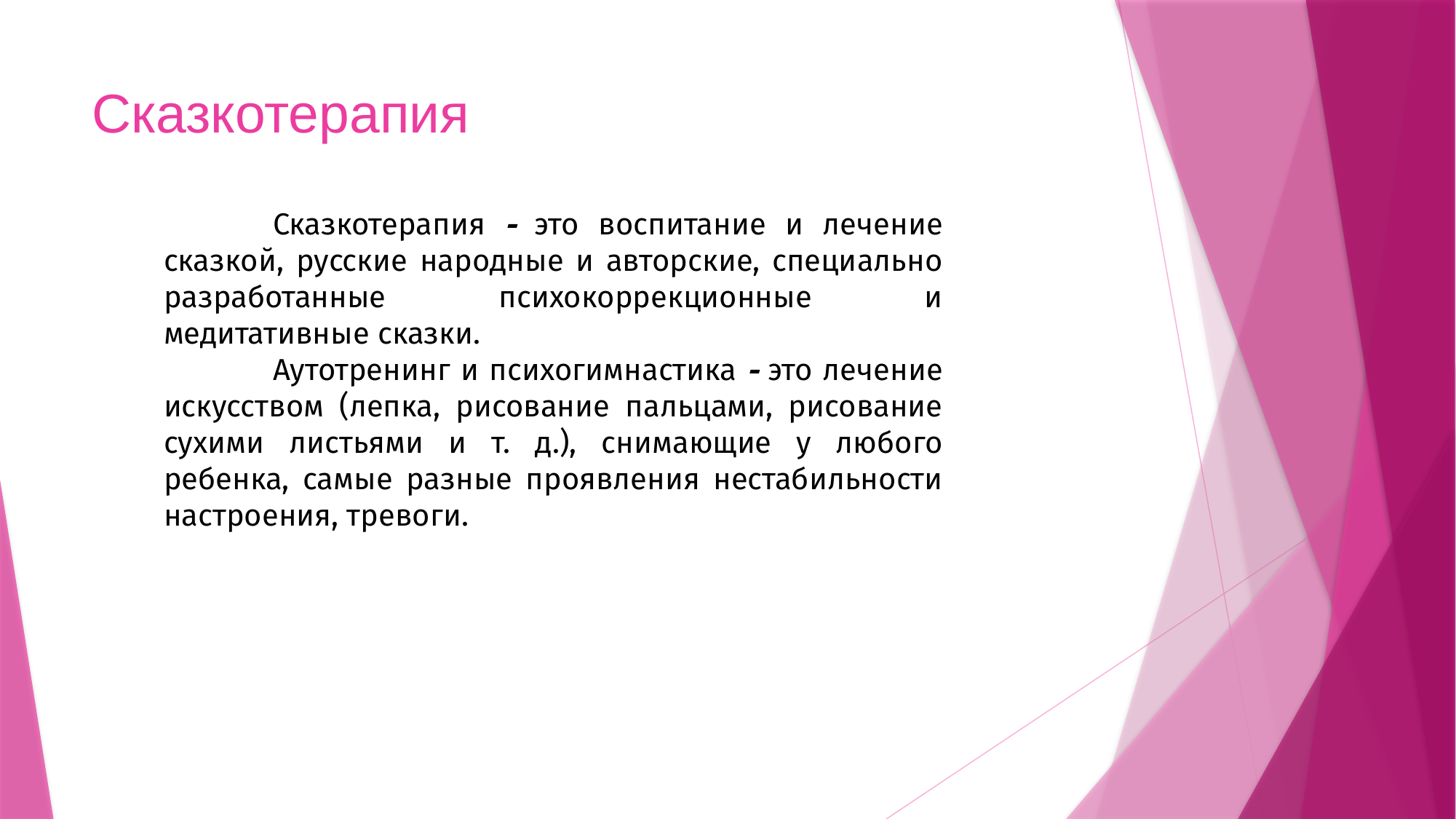

# Сказкотерапия
	Сказкотерапия − это воспитание и лечение сказкой, русские народные и авторские, специально разработанные психокоррекционные и медитативные сказки.
	Аутотренинг и психогимнастика − это лечение искусством (лепка, рисование пальцами, рисование сухими листьями и т. д.), снимающие у любого ребенка, самые разные проявления нестабильности настроения, тревоги.